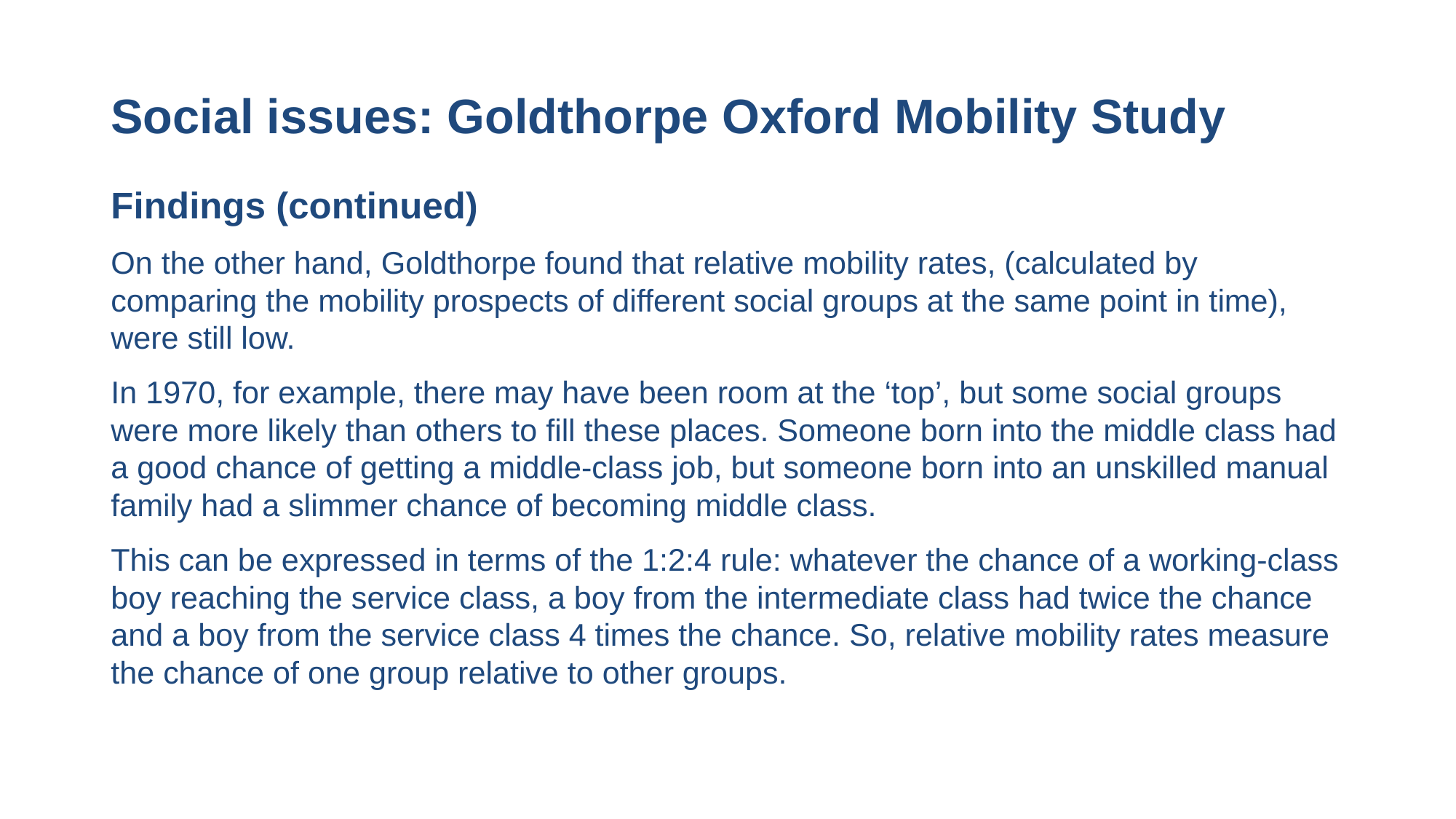

# Social issues: Goldthorpe Oxford Mobility Study
Findings (continued)
On the other hand, Goldthorpe found that relative mobility rates, (calculated by comparing the mobility prospects of different social groups at the same point in time), were still low.
In 1970, for example, there may have been room at the ‘top’, but some social groups were more likely than others to fill these places. Someone born into the middle class had a good chance of getting a middle-class job, but someone born into an unskilled manual family had a slimmer chance of becoming middle class.
This can be expressed in terms of the 1:2:4 rule: whatever the chance of a working-class boy reaching the service class, a boy from the intermediate class had twice the chance and a boy from the service class 4 times the chance. So, relative mobility rates measure the chance of one group relative to other groups.